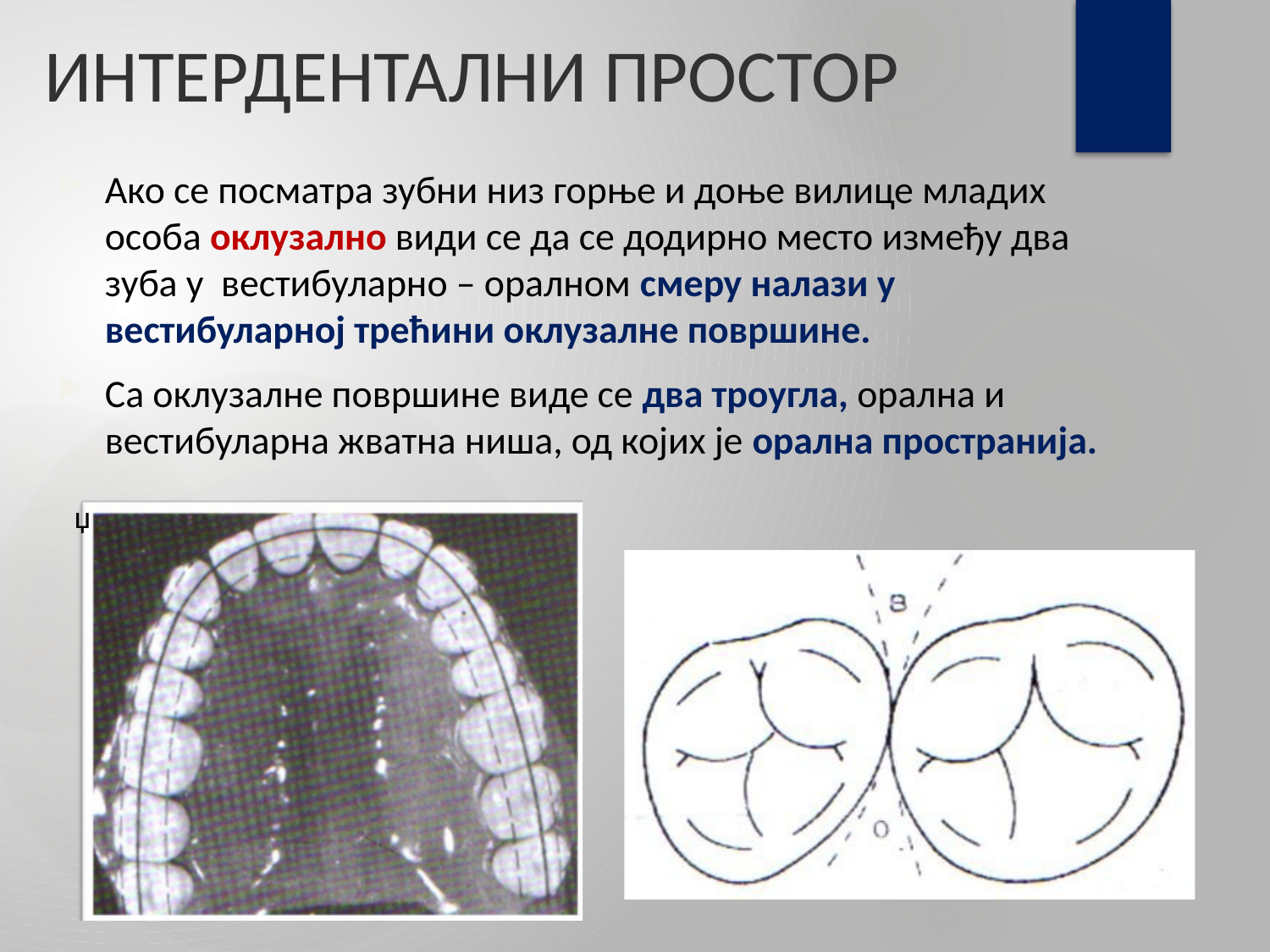

# ИНТЕРДЕНТАЛНИ ПРОСТОР
Ако се посматра зубни низ горње и доње вилице младих особа оклузално види се да се додирно место између два зуба у  вестибуларно – оралном смеру налази у  вестибуларној трећини оклузалне површине.
Са оклузалне површине виде се два троугла, орална и вестибуларна жватна ниша, од којих је орална пространија.
џ